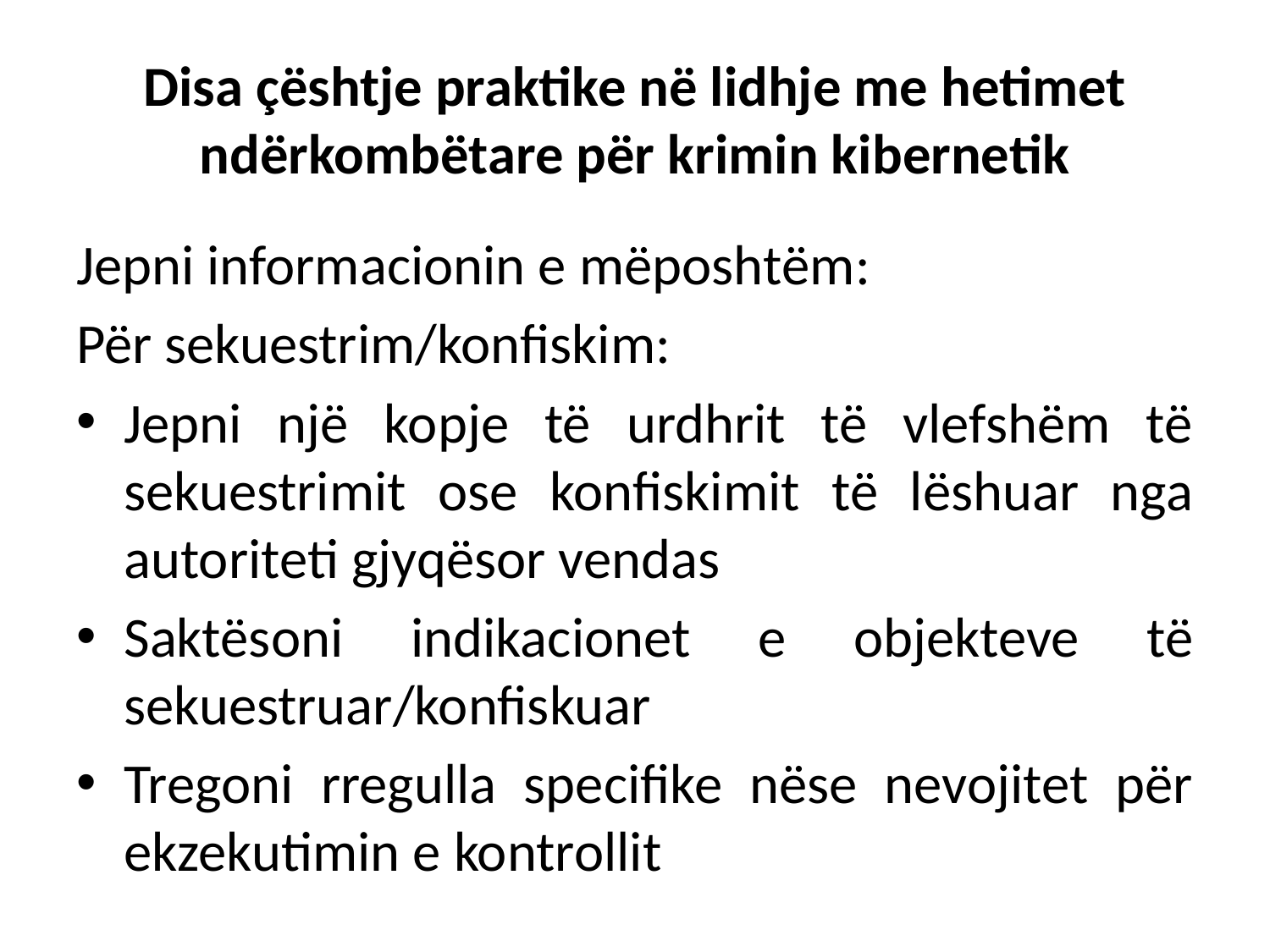

# Disa çështje praktike në lidhje me hetimet ndërkombëtare për krimin kibernetik
Jepni informacionin e mëposhtëm:
Për sekuestrim/konfiskim:
Jepni një kopje të urdhrit të vlefshëm të sekuestrimit ose konfiskimit të lëshuar nga autoriteti gjyqësor vendas
Saktësoni indikacionet e objekteve të sekuestruar/konfiskuar
Tregoni rregulla specifike nëse nevojitet për ekzekutimin e kontrollit